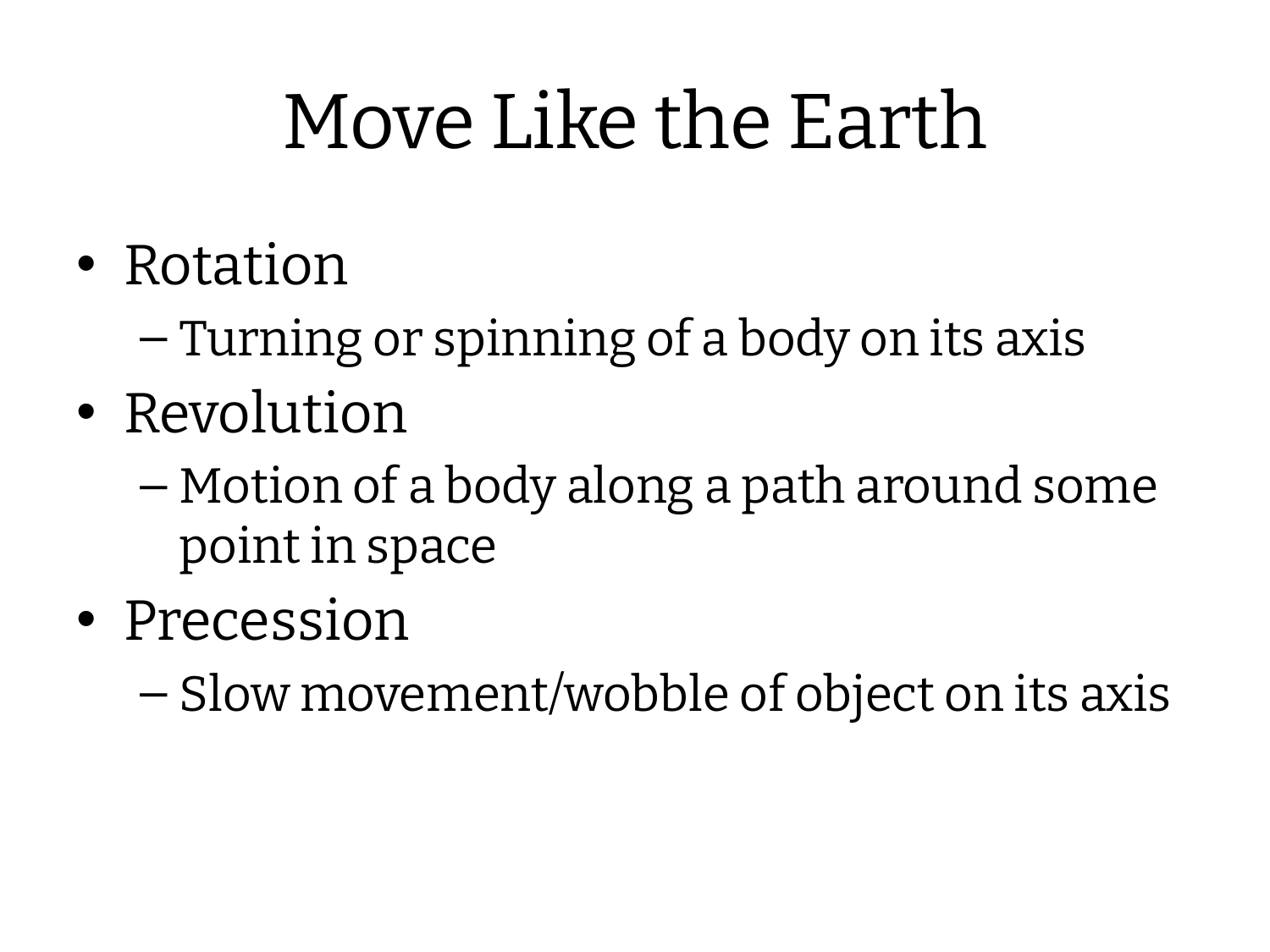

# Move Like the Earth
Rotation
Turning or spinning of a body on its axis
Revolution
Motion of a body along a path around some point in space
Precession
Slow movement/wobble of object on its axis